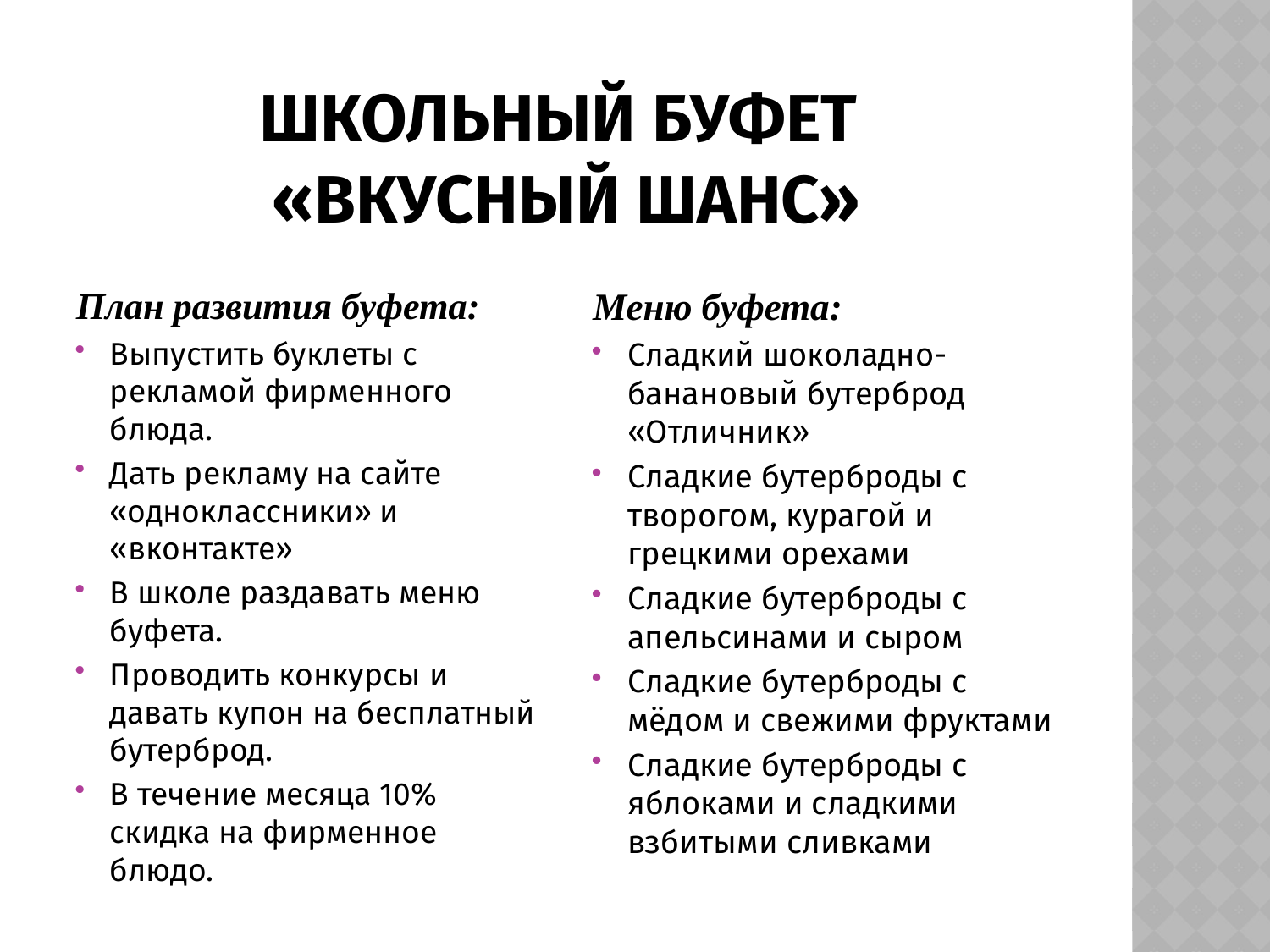

# Школьный буфет «Вкусный шанс»
План развития буфета:
Выпустить буклеты с рекламой фирменного блюда.
Дать рекламу на сайте «одноклассники» и «вконтакте»
В школе раздавать меню буфета.
Проводить конкурсы и давать купон на бесплатный бутерброд.
В течение месяца 10% скидка на фирменное блюдо.

Меню буфета:
Сладкий шоколадно-банановый бутерброд «Отличник»
Сладкие бутерброды с творогом, курагой и грецкими орехами
Сладкие бутерброды с апельсинами и сыром
Сладкие бутерброды с мёдом и свежими фруктами
Сладкие бутерброды с яблоками и сладкими взбитыми сливками